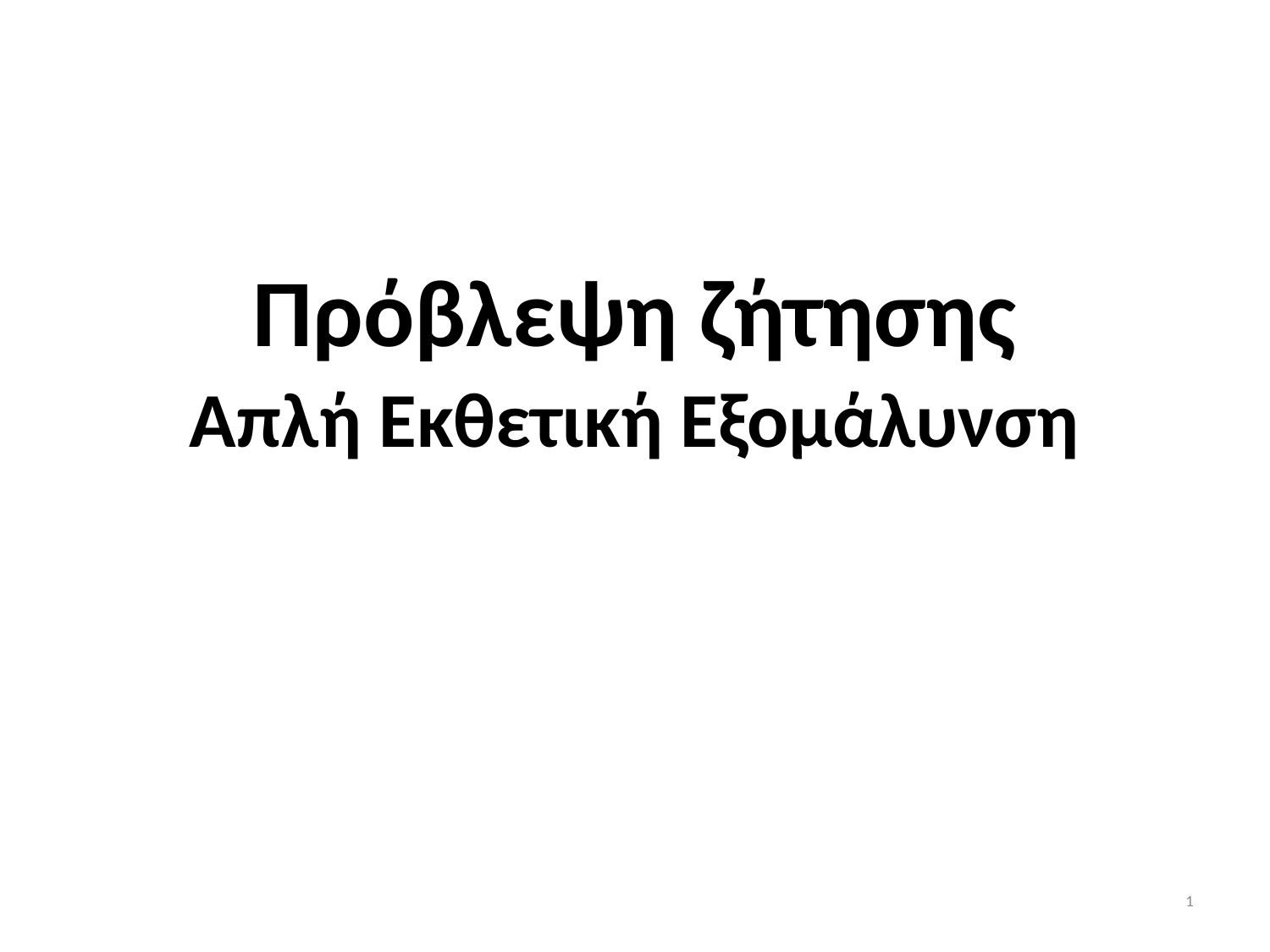

# Πρόβλεψη ζήτησης
Απλή Εκθετική Εξομάλυνση

1